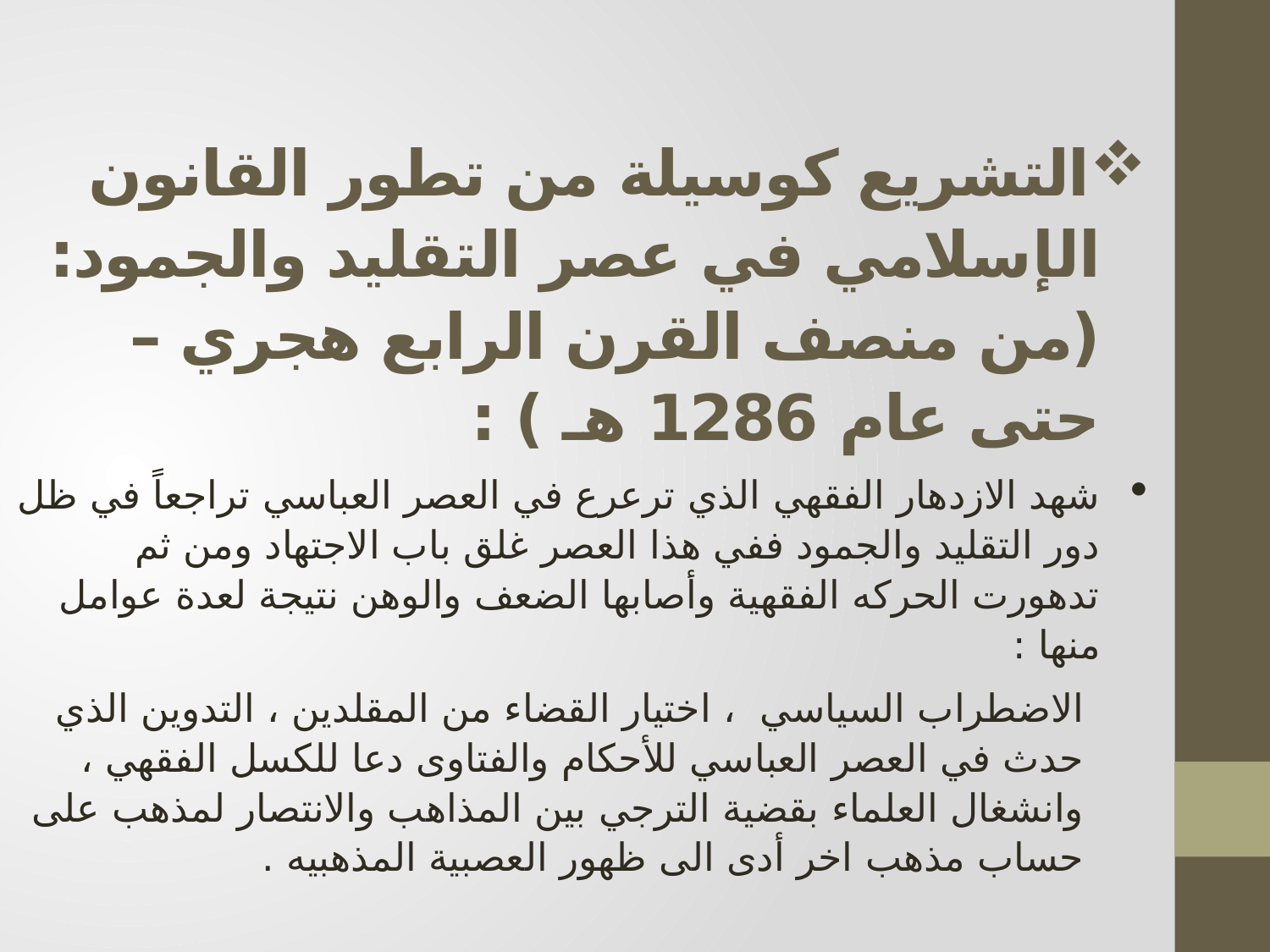

التشريع كوسيلة من تطور القانون الإسلامي في عصر التقليد والجمود: (من منصف القرن الرابع هجري – حتى عام 1286 هـ ) :
شهد الازدهار الفقهي الذي ترعرع في العصر العباسي تراجعاً في ظل دور التقليد والجمود ففي هذا العصر غلق باب الاجتهاد ومن ثم تدهورت الحركه الفقهية وأصابها الضعف والوهن نتيجة لعدة عوامل منها :
الاضطراب السياسي  ، اختيار القضاء من المقلدين ، التدوين الذي حدث في العصر العباسي للأحكام والفتاوى دعا للكسل الفقهي ، وانشغال العلماء بقضية الترجي بين المذاهب والانتصار لمذهب على حساب مذهب اخر أدى الى ظهور العصبية المذهبيه .